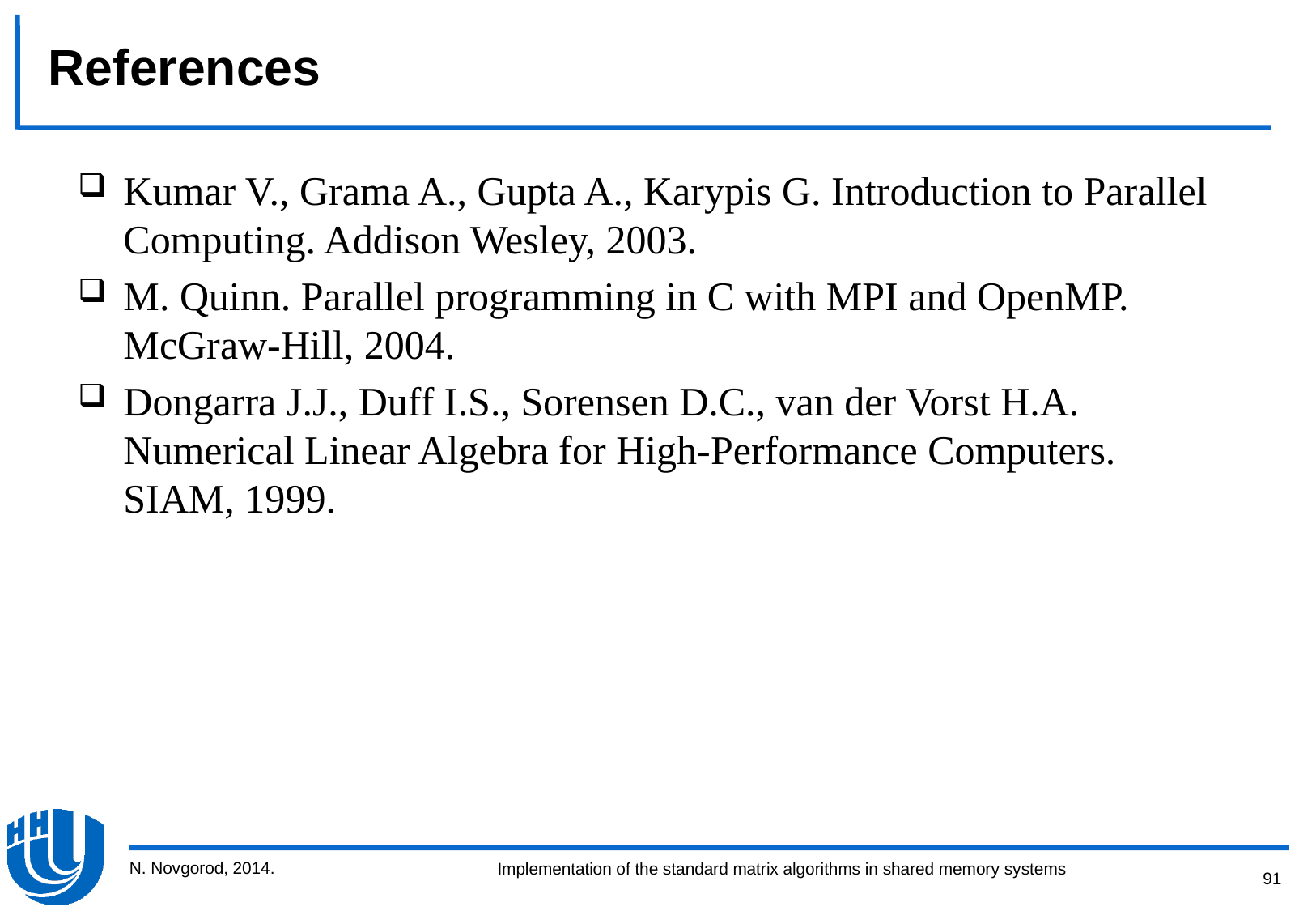

# References
Kumar V., Grama A., Gupta A., Karypis G. Introduction to Parallel Computing. Addison Wesley, 2003.
M. Quinn. Parallel programming in C with MPI and OpenMP. McGraw-Hill, 2004.
Dongarra J.J., Duff I.S., Sorensen D.C., van der Vorst H.A. Numerical Linear Algebra for High-Performance Computers. SIAM, 1999.
N. Novgorod, 2014.
91

Implementation of the standard matrix algorithms in shared memory systems